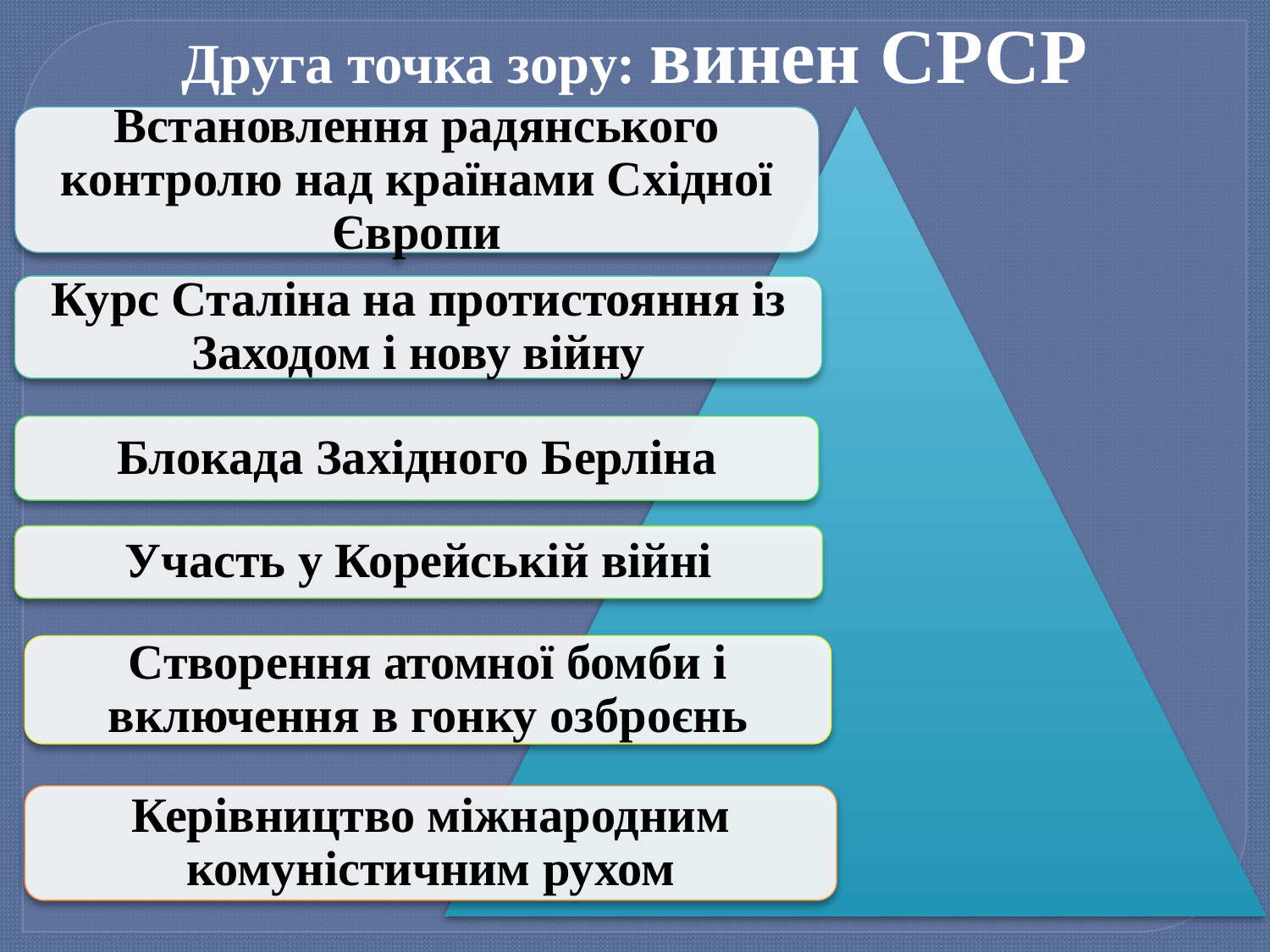

Друга точка зору: винен СРСР
Встановлення радянського контролю над країнами Східної Європи
Курс Сталіна на протистояння із Заходом і нову війну
Блокада Західного Берліна
Участь у Корейській війні
Створення атомної бомби і включення в гонку озброєнь
Керівництво міжнародним комуністичним рухом